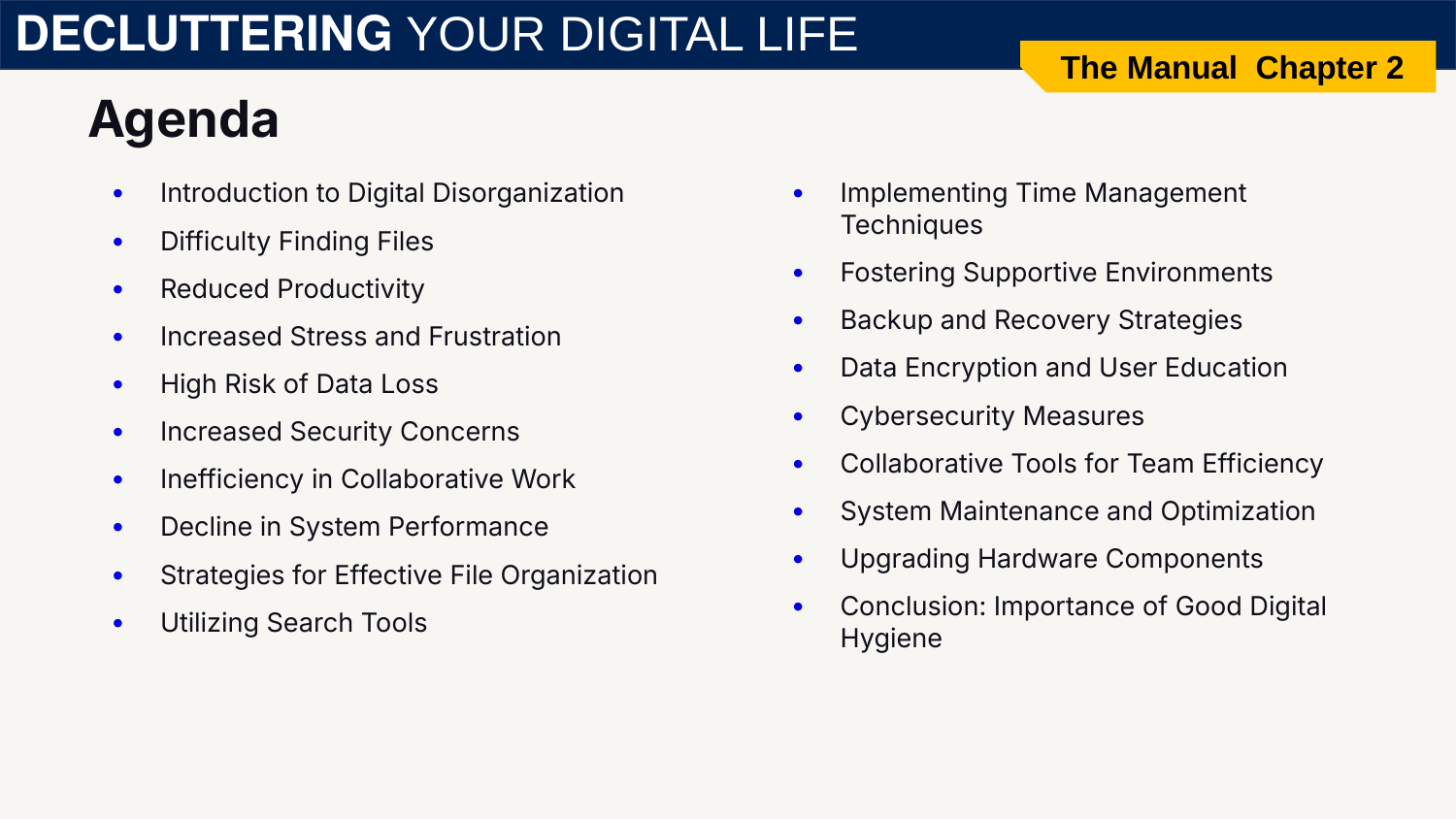

DECLUTTERING YOUR DIGITAL LIFE
The Manual  Chapter 2

# Agenda
Implementing Time Management Techniques
Fostering Supportive Environments
Backup and Recovery Strategies
Data Encryption and User Education
Cybersecurity Measures
Collaborative Tools for Team Efficiency
System Maintenance and Optimization
Upgrading Hardware Components
Conclusion: Importance of Good Digital Hygiene
Introduction to Digital Disorganization
Difficulty Finding Files
Reduced Productivity
Increased Stress and Frustration
High Risk of Data Loss
Increased Security Concerns
Inefficiency in Collaborative Work
Decline in System Performance
Strategies for Effective File Organization
Utilizing Search Tools